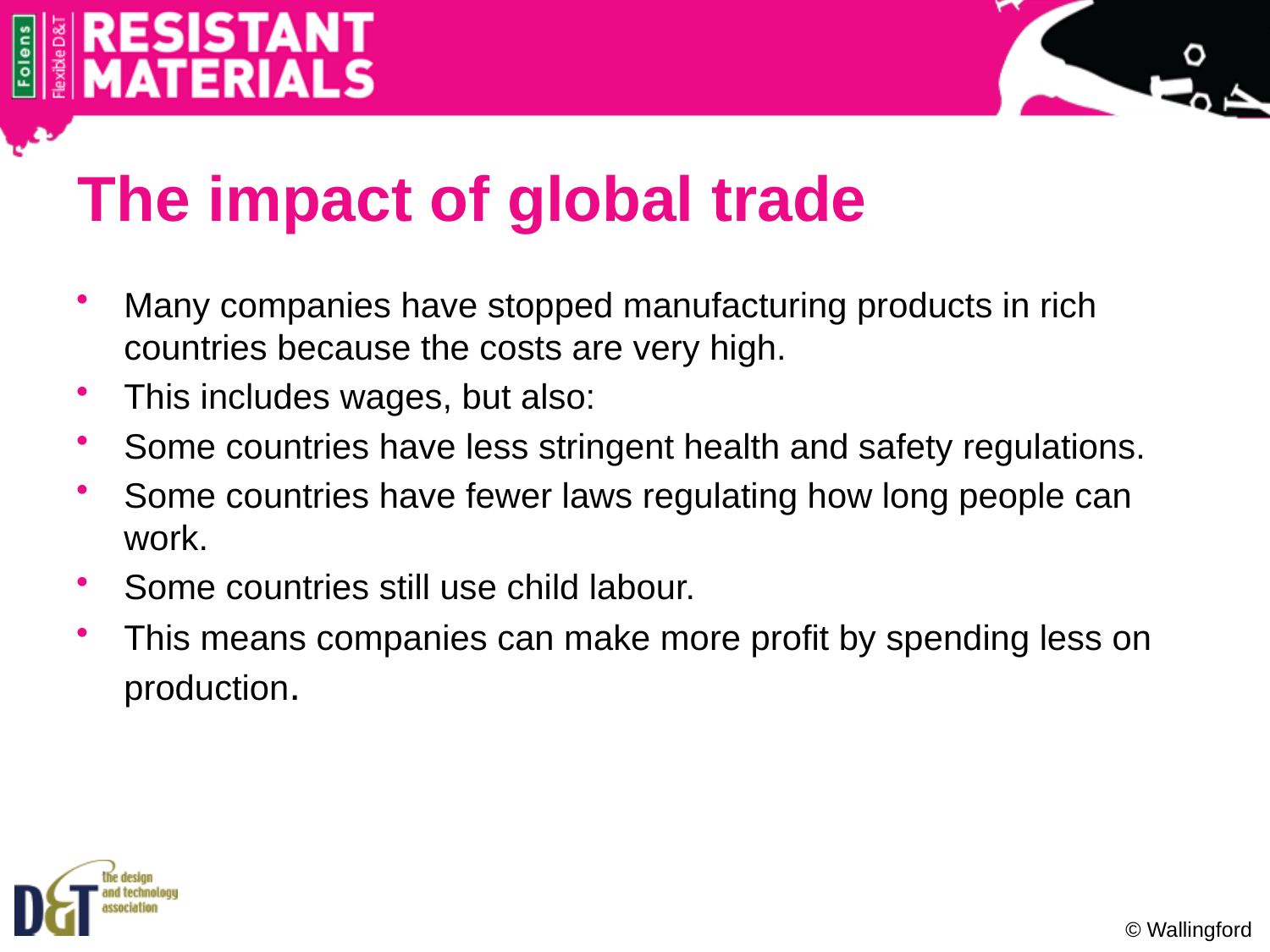

# The impact of global trade
Many companies have stopped manufacturing products in rich countries because the costs are very high.
This includes wages, but also:
Some countries have less stringent health and safety regulations.
Some countries have fewer laws regulating how long people can work.
Some countries still use child labour.
This means companies can make more profit by spending less on production.
© Wallingford